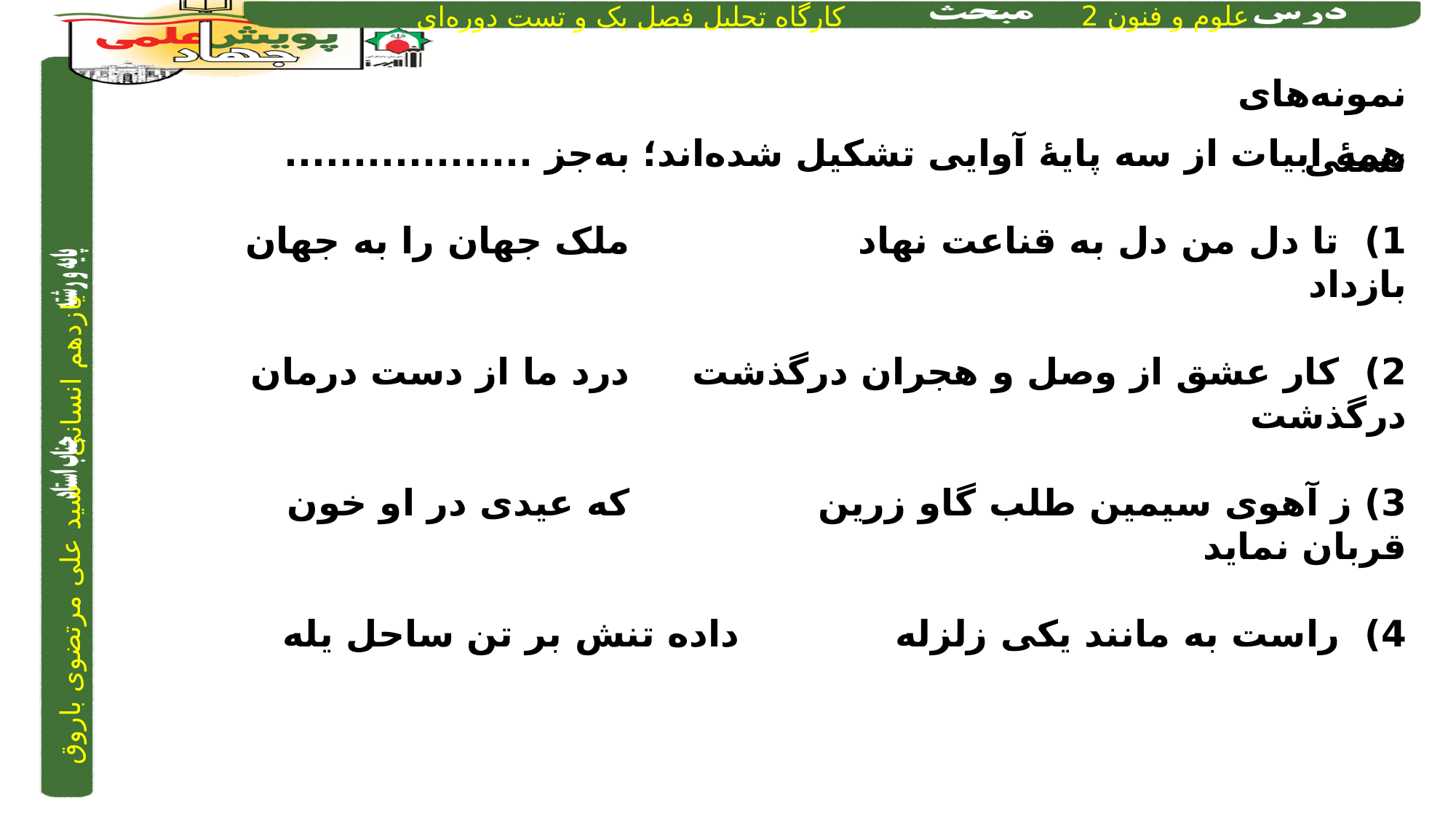

نمونه‌های تستی
همۀ ابیات از سه پایۀ آوایی تشکیل شده‌اند؛ به‌جز ..................

1)  تا دل من دل به قناعت نهاد	 		 ملک جهان را به جهان بازداد

2)  کار عشق از وصل و هجران درگذشت 		 درد ما از دست درمان درگذشت

3) ز آهوی سیمین طلب گاو زرین	 		 که عیدی در او خون قربان نماید

4)  راست به مانند یکی زلزله		 	 داده تنش بر تن ساحل یله

3